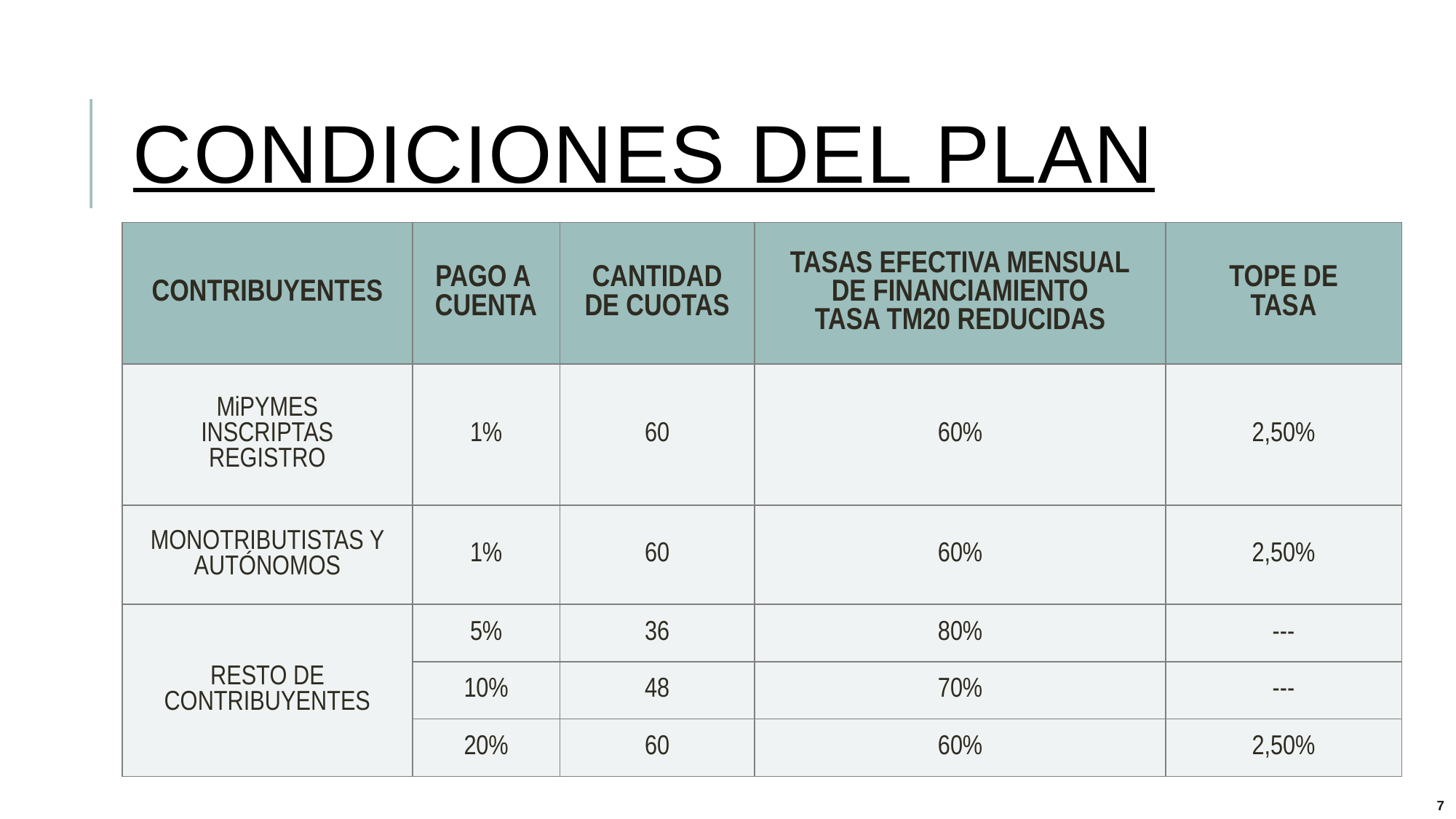

# CONDICIONES DEL PLAN
| CONTRIBUYENTES | PAGO A CUENTA | CANTIDAD DE CUOTAS | TASAS EFECTIVA MENSUAL DE FINANCIAMIENTO TASA TM20 REDUCIDAS | TOPE DE TASA |
| --- | --- | --- | --- | --- |
| MiPYMES INSCRIPTAS REGISTRO | 1% | 60 | 60% | 2,50% |
| MONOTRIBUTISTAS Y AUTÓNOMOS | 1% | 60 | 60% | 2,50% |
| RESTO DE CONTRIBUYENTES | 5% | 36 | 80% | --- |
|  | 10% | 48 | 70% | --- |
|  | 20% | 60 | 60% | 2,50% |
7